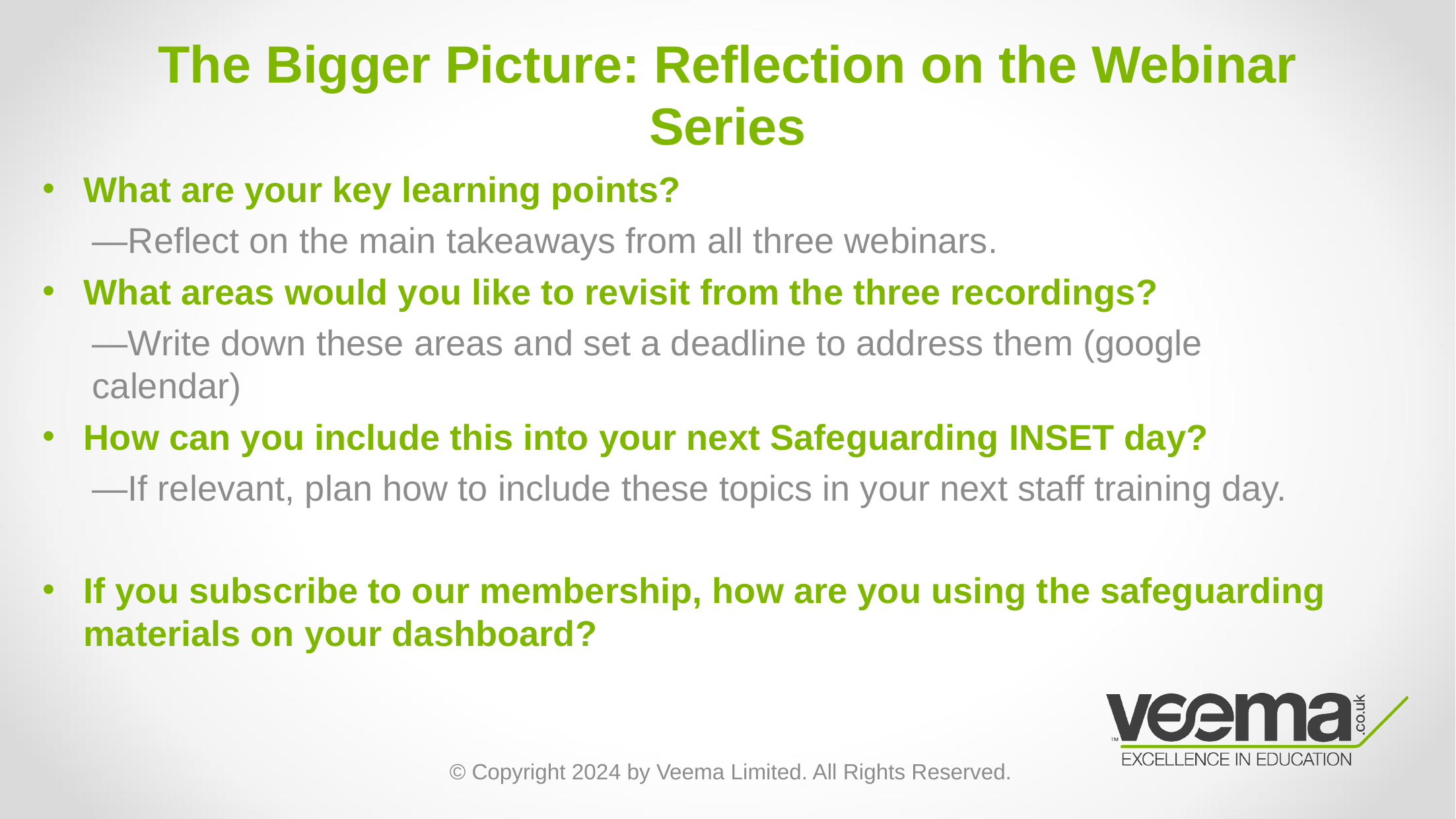

# The Bigger Picture: Reflection on the Webinar Series
What are your key learning points?
—Reflect on the main takeaways from all three webinars.
What areas would you like to revisit from the three recordings?
—Write down these areas and set a deadline to address them (google calendar)
How can you include this into your next Safeguarding INSET day?
—If relevant, plan how to include these topics in your next staff training day.

If you subscribe to our membership, how are you using the safeguarding materials on your dashboard?